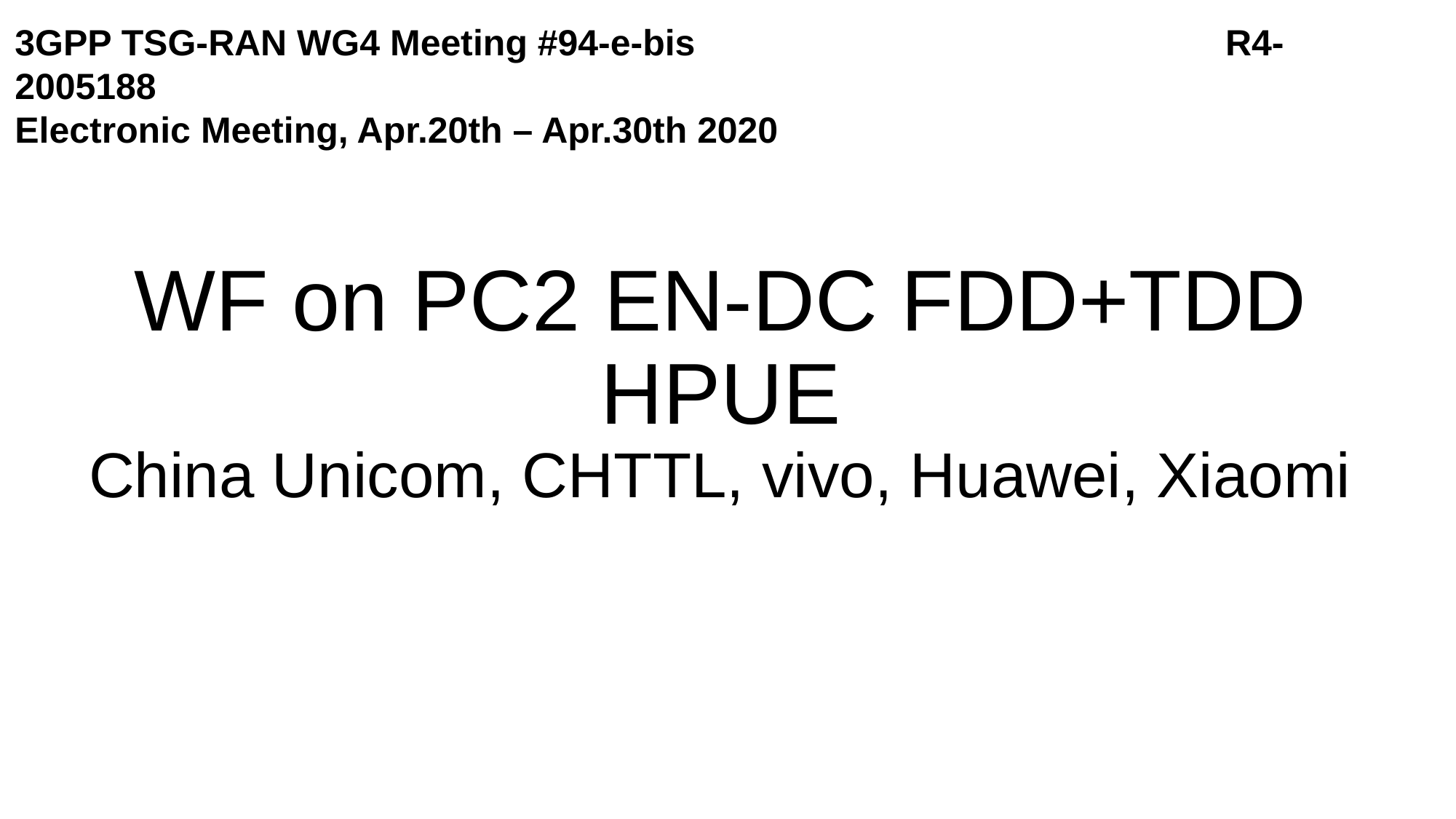

3GPP TSG-RAN WG4 Meeting #94-e-bis	                                            R4-2005188
Electronic Meeting, Apr.20th – Apr.30th 2020
# WF on PC2 EN-DC FDD+TDD HPUE China Unicom, CHTTL, vivo, Huawei, Xiaomi